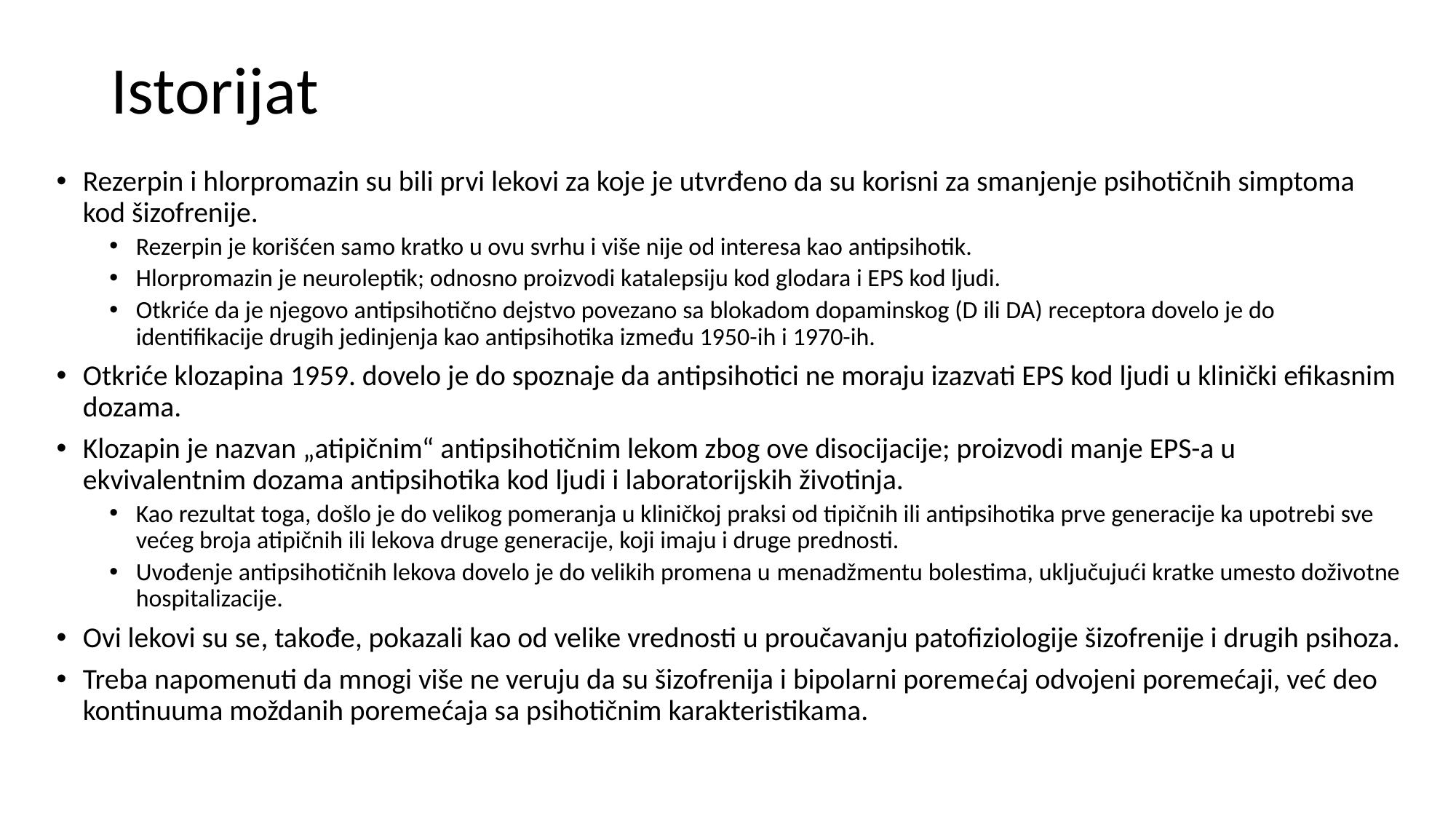

# Istorijat
Rezerpin i hlorpromazin su bili prvi lekovi za koje je utvrđeno da su korisni za smanjenje psihotičnih simptoma kod šizofrenije.
Rezerpin je korišćen samo kratko u ovu svrhu i više nije od interesa kao antipsihotik.
Hlorpromazin je neuroleptik; odnosno proizvodi katalepsiju kod glodara i EPS kod ljudi.
Otkriće da je njegovo antipsihotično dejstvo povezano sa blokadom dopaminskog (D ili DA) receptora dovelo je do identifikacije drugih jedinjenja kao antipsihotika između 1950-ih i 1970-ih.
Otkriće klozapina 1959. dovelo je do spoznaje da antipsihotici ne moraju izazvati EPS kod ljudi u klinički efikasnim dozama.
Klozapin je nazvan „atipičnim“ antipsihotičnim lekom zbog ove disocijacije; proizvodi manje EPS-a u ekvivalentnim dozama antipsihotika kod ljudi i laboratorijskih životinja.
Kao rezultat toga, došlo je do velikog pomeranja u kliničkoj praksi od tipičnih ili antipsihotika prve generacije ka upotrebi sve većeg broja atipičnih ili lekova druge generacije, koji imaju i druge prednosti.
Uvođenje antipsihotičnih lekova dovelo je do velikih promena u menadžmentu bolestima, uključujući kratke umesto doživotne hospitalizacije.
Ovi lekovi su se, takođe, pokazali kao od velike vrednosti u proučavanju patofiziologije šizofrenije i drugih psihoza.
Treba napomenuti da mnogi više ne veruju da su šizofrenija i bipolarni poremećaj odvojeni poremećaji, već deo kontinuuma moždanih poremećaja sa psihotičnim karakteristikama.